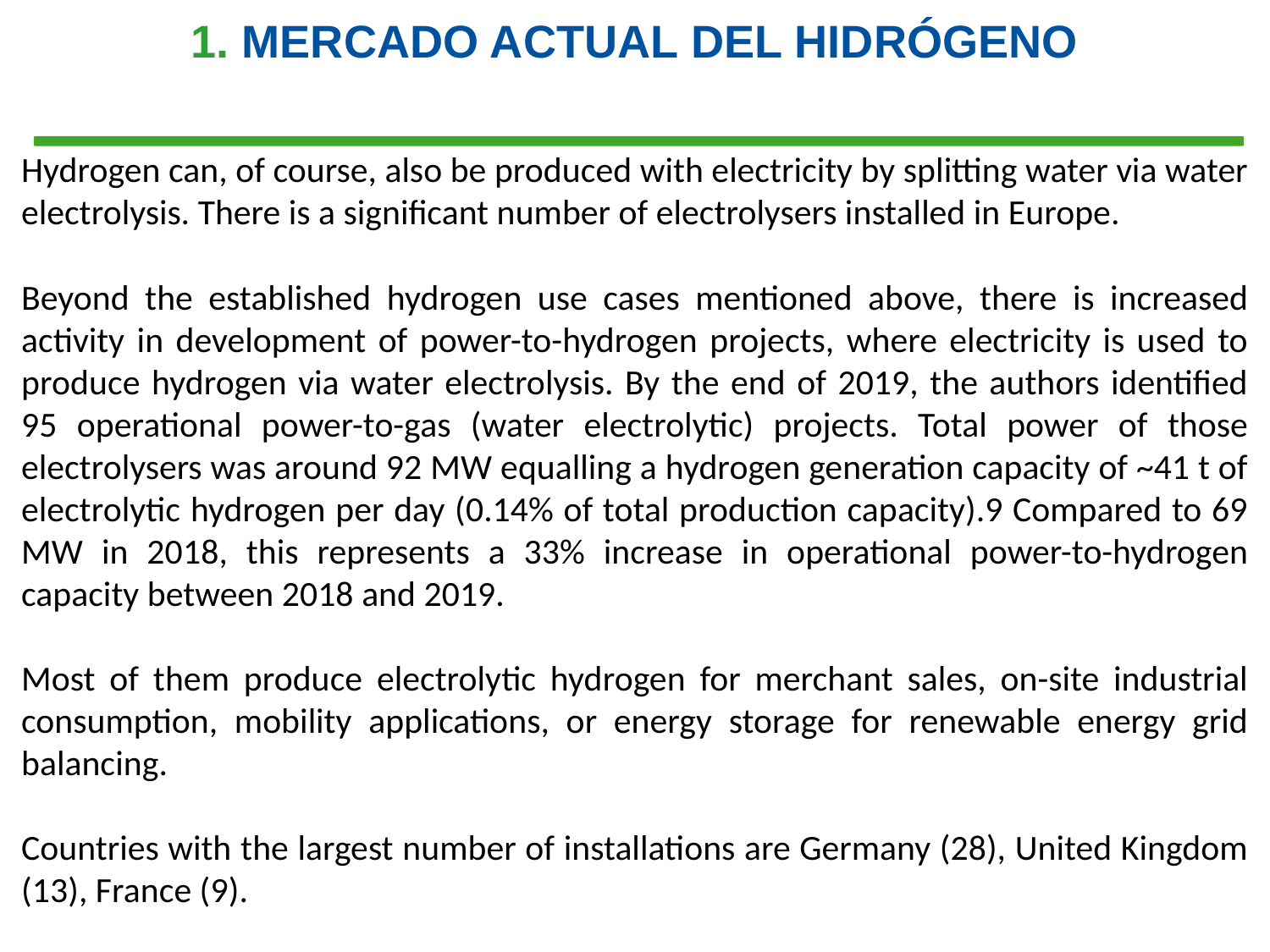

1. MERCADO ACTUAL DEL HIDRÓGENO

Hydrogen can, of course, also be produced with electricity by splitting water via water electrolysis. There is a significant number of electrolysers installed in Europe.

Beyond the established hydrogen use cases mentioned above, there is increased activity in development of power-to-hydrogen projects, where electricity is used to produce hydrogen via water electrolysis. By the end of 2019, the authors identified 95 operational power-to-gas (water electrolytic) projects. Total power of those electrolysers was around 92 MW equalling a hydrogen generation capacity of ~41 t of electrolytic hydrogen per day (0.14% of total production capacity).9 Compared to 69 MW in 2018, this represents a 33% increase in operational power-to-hydrogen capacity between 2018 and 2019.

Most of them produce electrolytic hydrogen for merchant sales, on-site industrial consumption, mobility applications, or energy storage for renewable energy grid balancing.

Countries with the largest number of installations are Germany (28), United Kingdom (13), France (9).